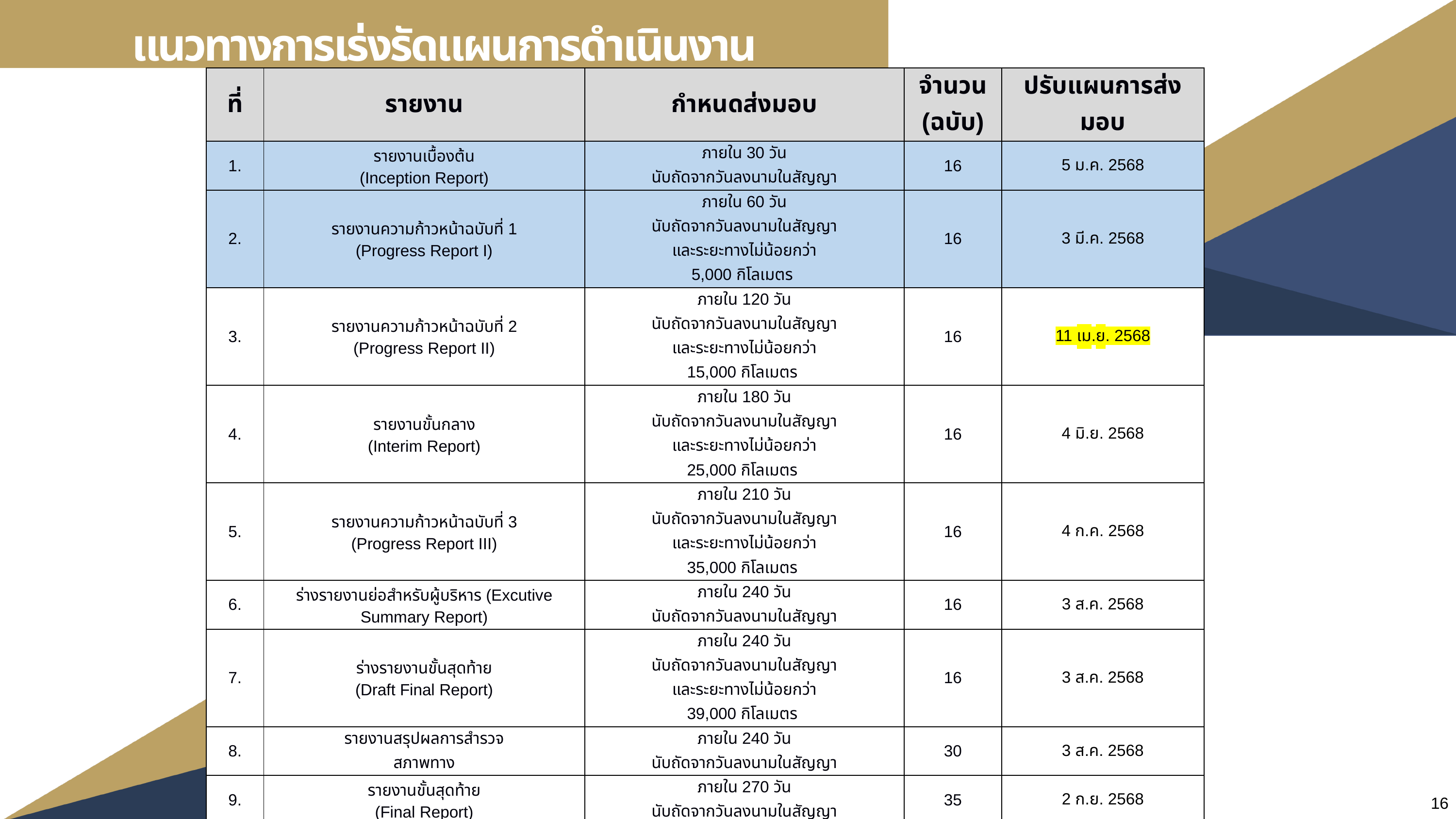

แนวทางการเร่งรัดแผนการดำเนินงาน

| ที่ | รายงาน | กำหนดส่งมอบ | จำนวน (ฉบับ) | ปรับแผนการส่งมอบ |
| --- | --- | --- | --- | --- |
| 1. | รายงานเบื้องต้น (Inception Report) | ภายใน 30 วัน นับถัดจากวันลงนามในสัญญา | 16 | 5 ม.ค. 2568 |
| 2. | รายงานความก้าวหน้าฉบับที่ 1 (Progress Report I) | ภายใน 60 วัน นับถัดจากวันลงนามในสัญญา และระยะทางไม่น้อยกว่า 5,000 กิโลเมตร | 16 | 3 มี.ค. 2568 |
| 3. | รายงานความก้าวหน้าฉบับที่ 2 (Progress Report II) | ภายใน 120 วัน นับถัดจากวันลงนามในสัญญา และระยะทางไม่น้อยกว่า 15,000 กิโลเมตร | 16 | 11 เม.ย. 2568 |
| 4. | รายงานขั้นกลาง (Interim Report) | ภายใน 180 วัน นับถัดจากวันลงนามในสัญญา และระยะทางไม่น้อยกว่า 25,000 กิโลเมตร | 16 | 4 มิ.ย. 2568 |
| 5. | รายงานความก้าวหน้าฉบับที่ 3 (Progress Report III) | ภายใน 210 วัน นับถัดจากวันลงนามในสัญญา และระยะทางไม่น้อยกว่า 35,000 กิโลเมตร | 16 | 4 ก.ค. 2568 |
| 6. | ร่างรายงานย่อสำหรับผู้บริหาร (Excutive Summary Report) | ภายใน 240 วัน นับถัดจากวันลงนามในสัญญา | 16 | 3 ส.ค. 2568 |
| 7. | ร่างรายงานขั้นสุดท้าย (Draft Final Report) | ภายใน 240 วัน นับถัดจากวันลงนามในสัญญา และระยะทางไม่น้อยกว่า 39,000 กิโลเมตร | 16 | 3 ส.ค. 2568 |
| 8. | รายงานสรุปผลการสำรวจ สภาพทาง | ภายใน 240 วัน นับถัดจากวันลงนามในสัญญา | 30 | 3 ส.ค. 2568 |
| 9. | รายงานขั้นสุดท้าย (Final Report) | ภายใน 270 วัน นับถัดจากวันลงนามในสัญญา | 35 | 2 ก.ย. 2568 |
| 10. | รายงานผลการวิเคราะห์แผนงาน บำรุงทางด้วยโปรแกรม TPMS | ภายใน 270 วัน นับถัดจากวันลงนามในสัญญา | 35 | 2 ก.ย. 2568 |
| 11. | รายงานย่อสำหรับผู้บริหาร (Executive Summary Report) | ภายใน 270 วัน นับถัดจากวันลงนามในสัญญา | 35 | 2 ก.ย. 2568 |
| 12. | การจัดทำข้อมูล ในรูปแบบดิจิตอลไฟล์(thumb drive) | ภายใน 270 วัน นับถัดจากวันลงนามในสัญญา | 2 | 2 ก.ย. 2568 |

16